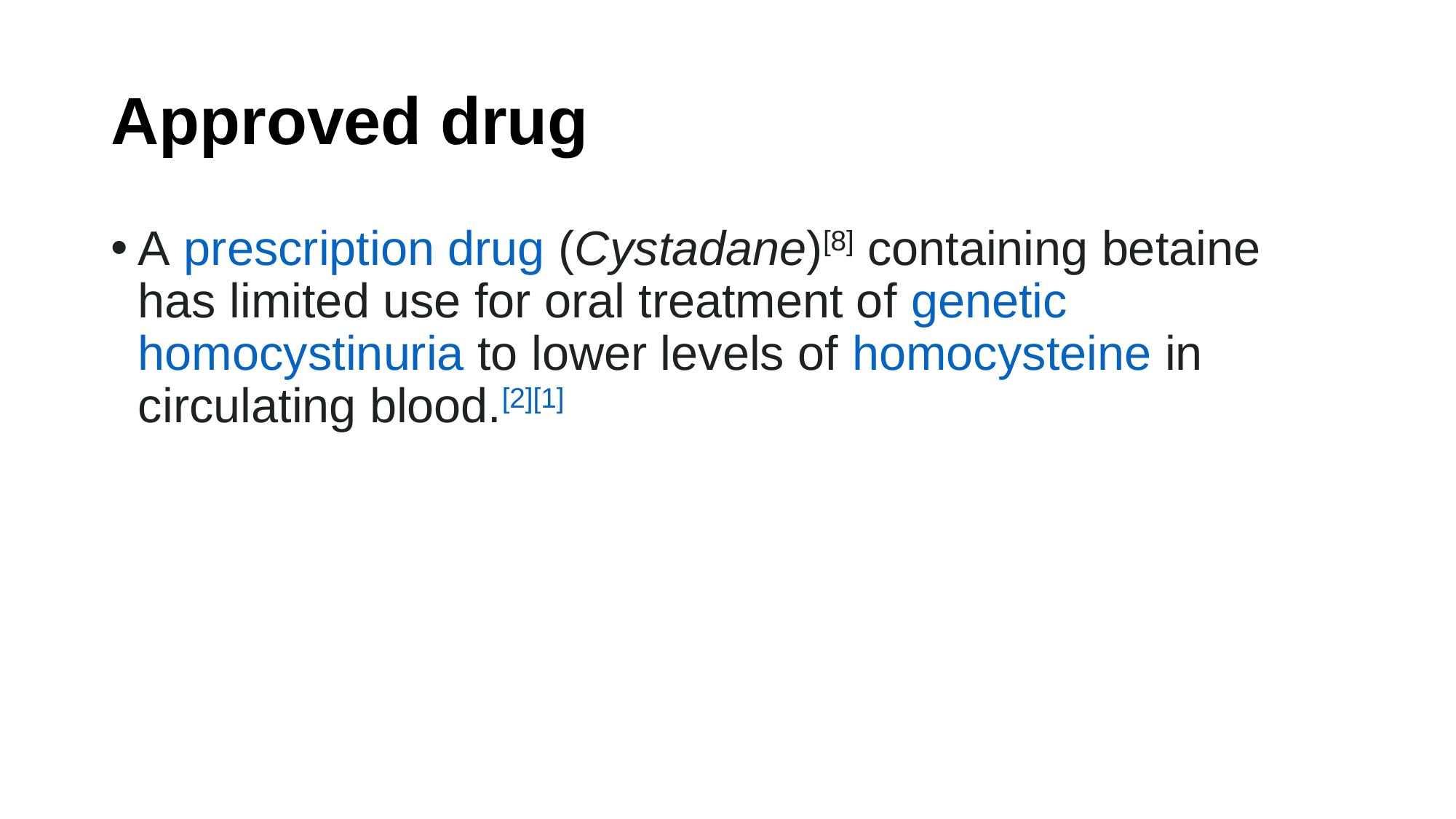

# Approved drug
A prescription drug (Cystadane)[8] containing betaine has limited use for oral treatment of genetic homocystinuria to lower levels of homocysteine in circulating blood.[2][1]